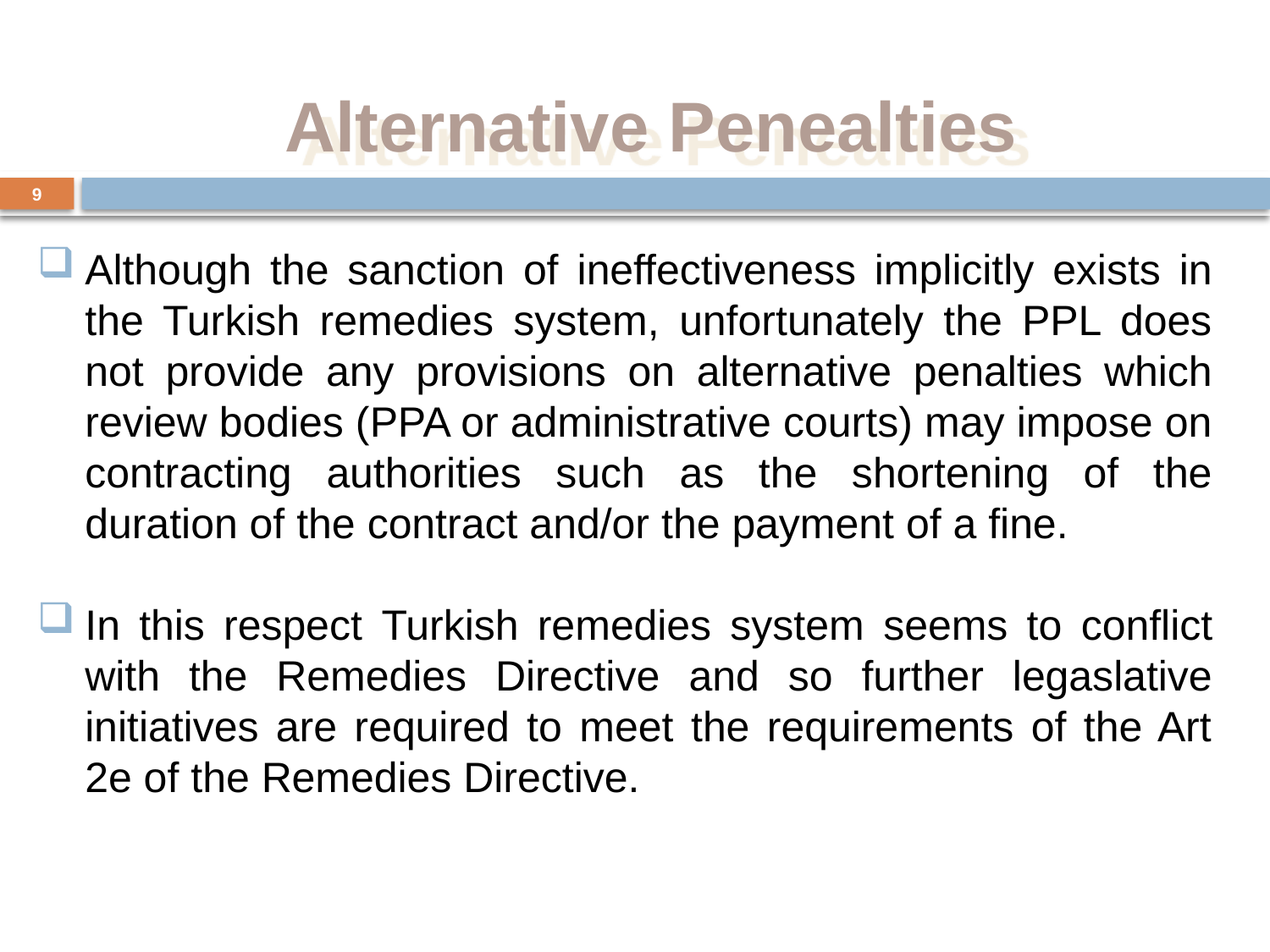

# Alternative Penealties
9
Although the sanction of ineffectiveness implicitly exists in the Turkish remedies system, unfortunately the PPL does not provide any provisions on alternative penalties which review bodies (PPA or administrative courts) may impose on contracting authorities such as the shortening of the duration of the contract and/or the payment of a fine.

In this respect Turkish remedies system seems to conflict with the Remedies Directive and so further legaslative initiatives are required to meet the requirements of the Art 2e of the Remedies Directive.